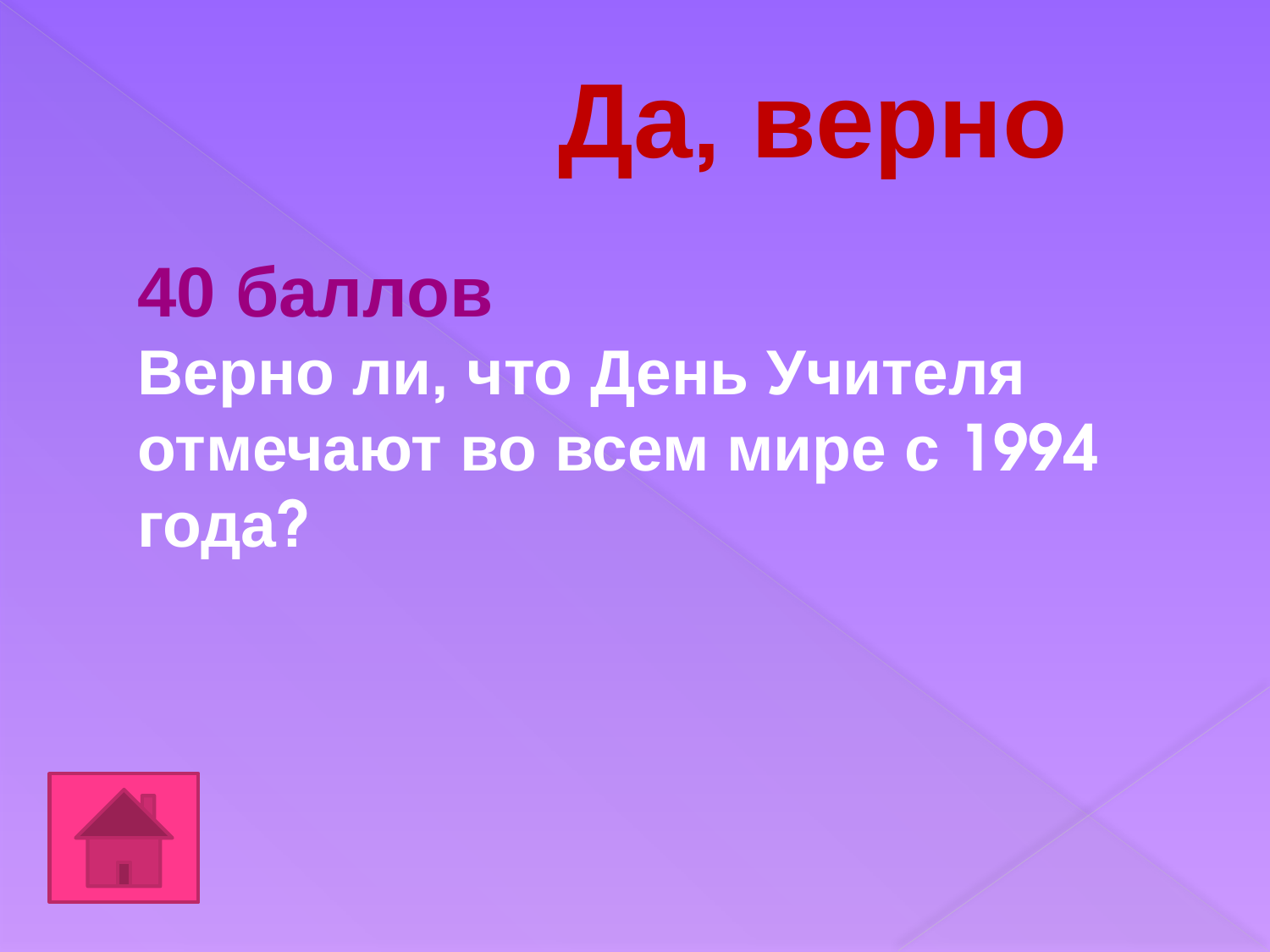

Да, верно

40 баллов
Верно ли, что День Учителя отмечают во всем мире с 1994 года?